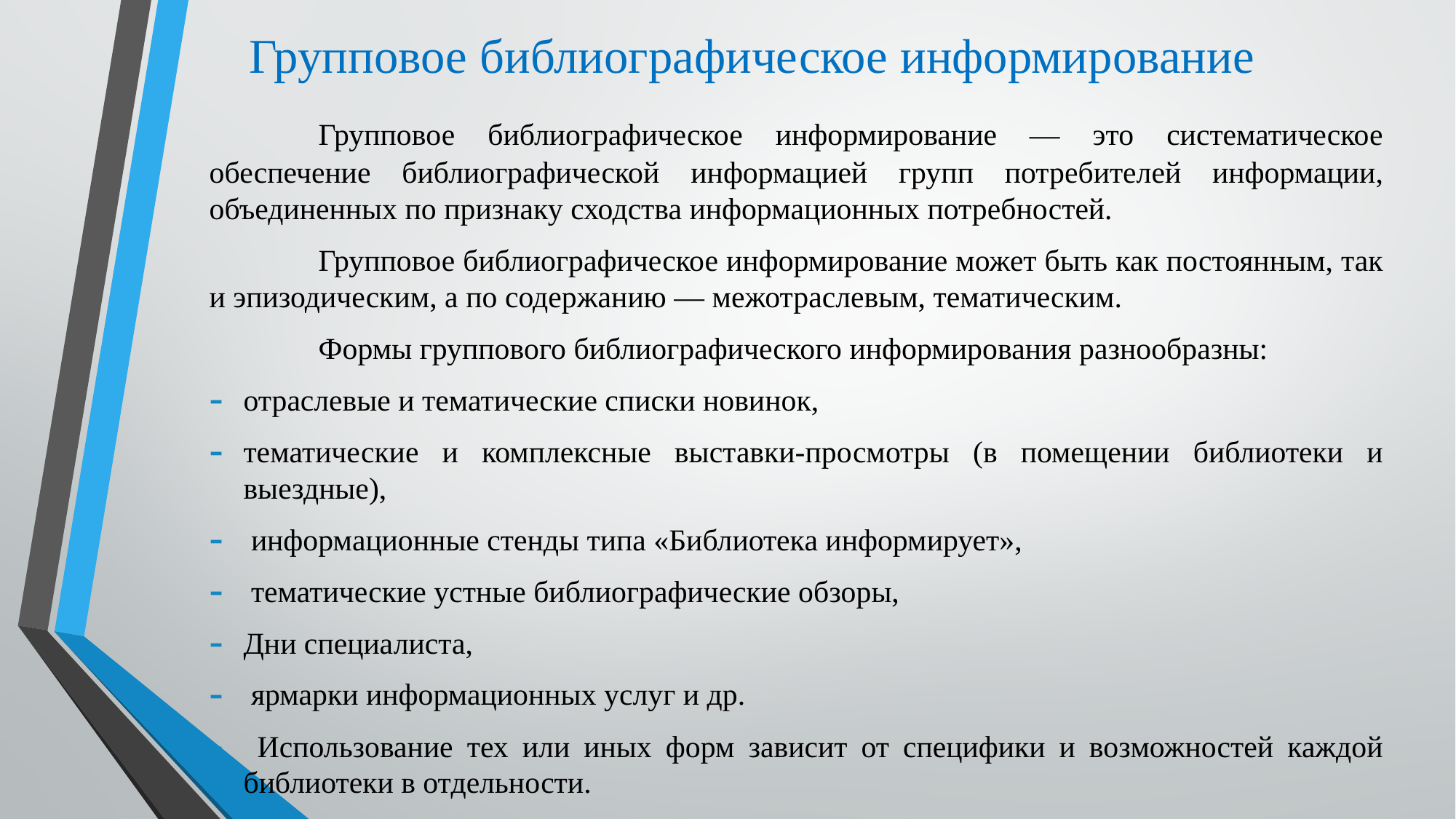

# Групповое библиографическое информирование
	Групповое библиографическое информирование — это систематическое обеспечение библиографической информацией групп потребителей информации, объединенных по признаку сходства информационных потребностей.
	Групповое библиографическое информирование может быть как постоянным, так и эпизодическим, а по содержанию — межотраслевым, тематическим.
	Формы группового библиографического информирования разнообразны:
отраслевые и тематические списки новинок,
тематические и комплексные выставки-просмотры (в помещении библиотеки и выездные),
 информационные стенды типа «Библиотека информирует»,
 тематические устные библиографические обзоры,
Дни специалиста,
 ярмарки информационных услуг и др.
 Использование тех или иных форм зависит от специфики и возможностей каждой библиотеки в отдельности.